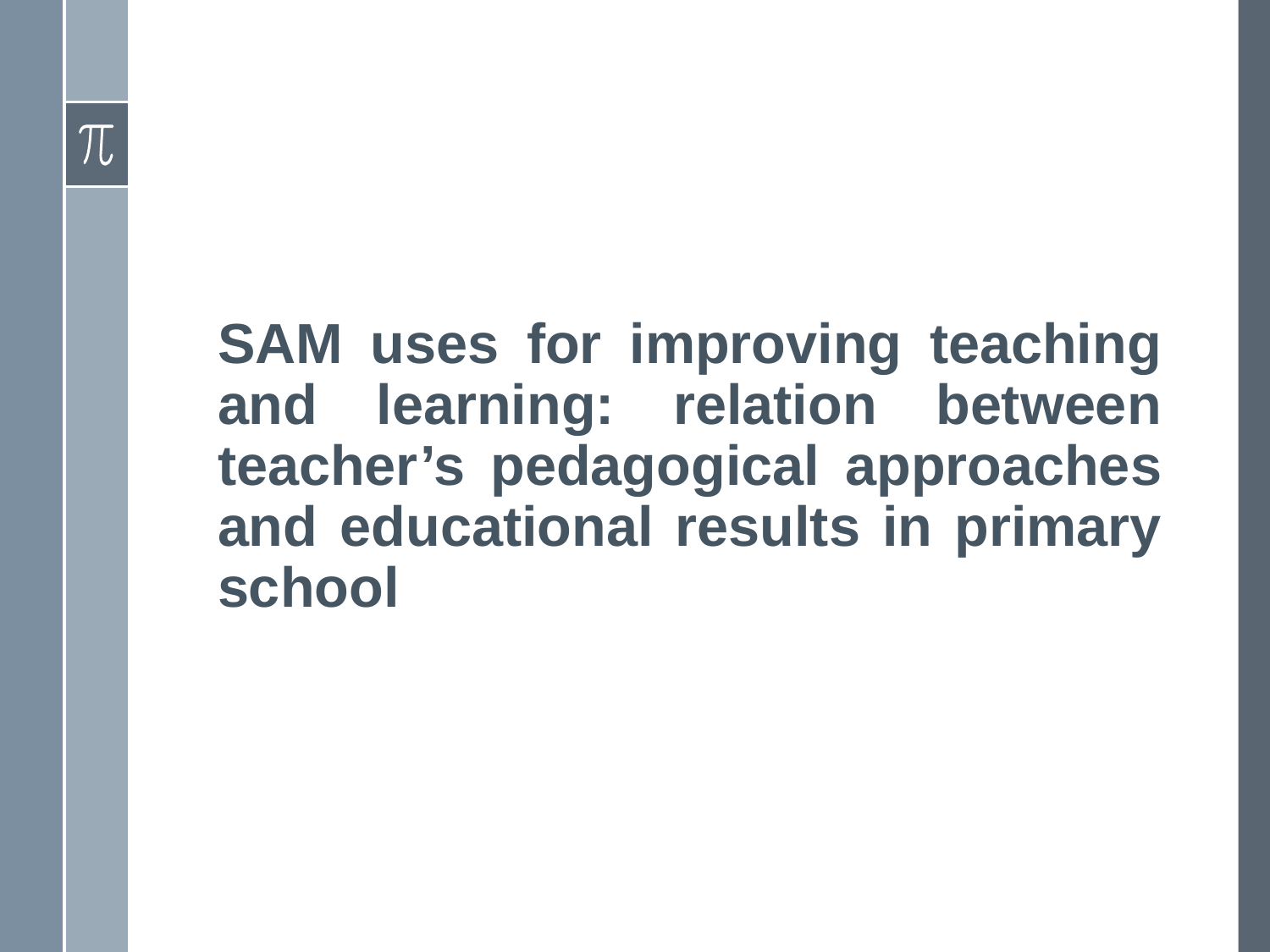

# SAM uses for improving teaching and learning: relation between teacher’s pedagogical approaches and educational results in primary school